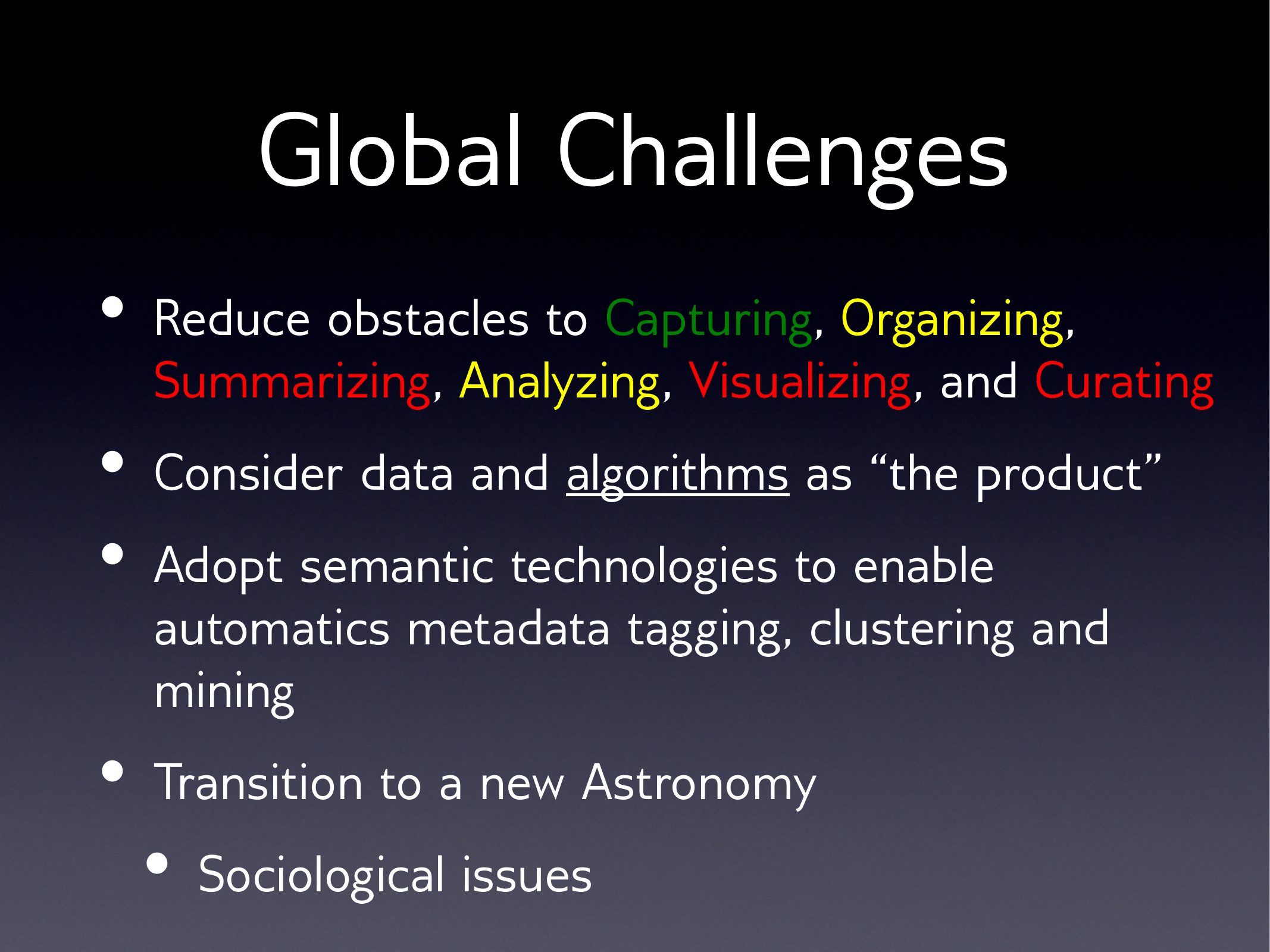

# Global Challenges
Reduce obstacles to Capturing, Organizing, Summarizing, Analyzing, Visualizing, and Curating
Consider data and algorithms as “the product”
Adopt semantic technologies to enable automatics metadata tagging, clustering and mining
Transition to a new Astronomy
Sociological issues